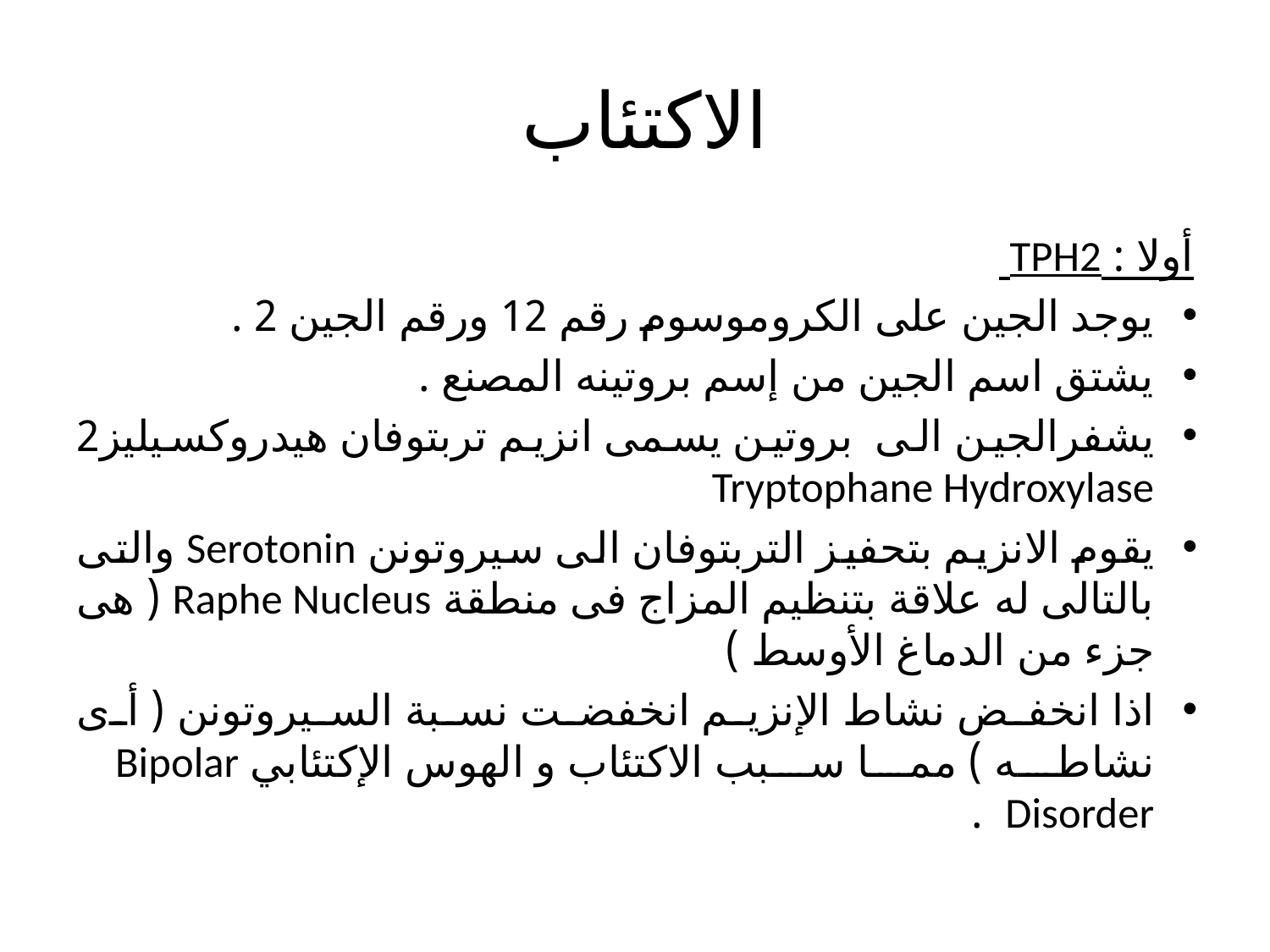

# الاكتئاب
أولا : TPH2
يوجد الجين على الكروموسوم رقم 12 ورقم الجين 2 .
يشتق اسم الجين من إسم بروتينه المصنع .
يشفرالجين الى  بروتين يسمى انزيم تربتوفان هيدروكسيليز2 Tryptophane Hydroxylase
يقوم الانزيم بتحفيز التربتوفان الى سيروتونن Serotonin والتى بالتالى له علاقة بتنظيم المزاج فى منطقة Raphe Nucleus ( هى جزء من الدماغ الأوسط )
اذا انخفض نشاط الإنزيم انخفضت نسبة السيروتونن ( أى نشاطه ) مما سبب الاكتئاب و الهوس الإكتئابي Bipolar Disorder  .